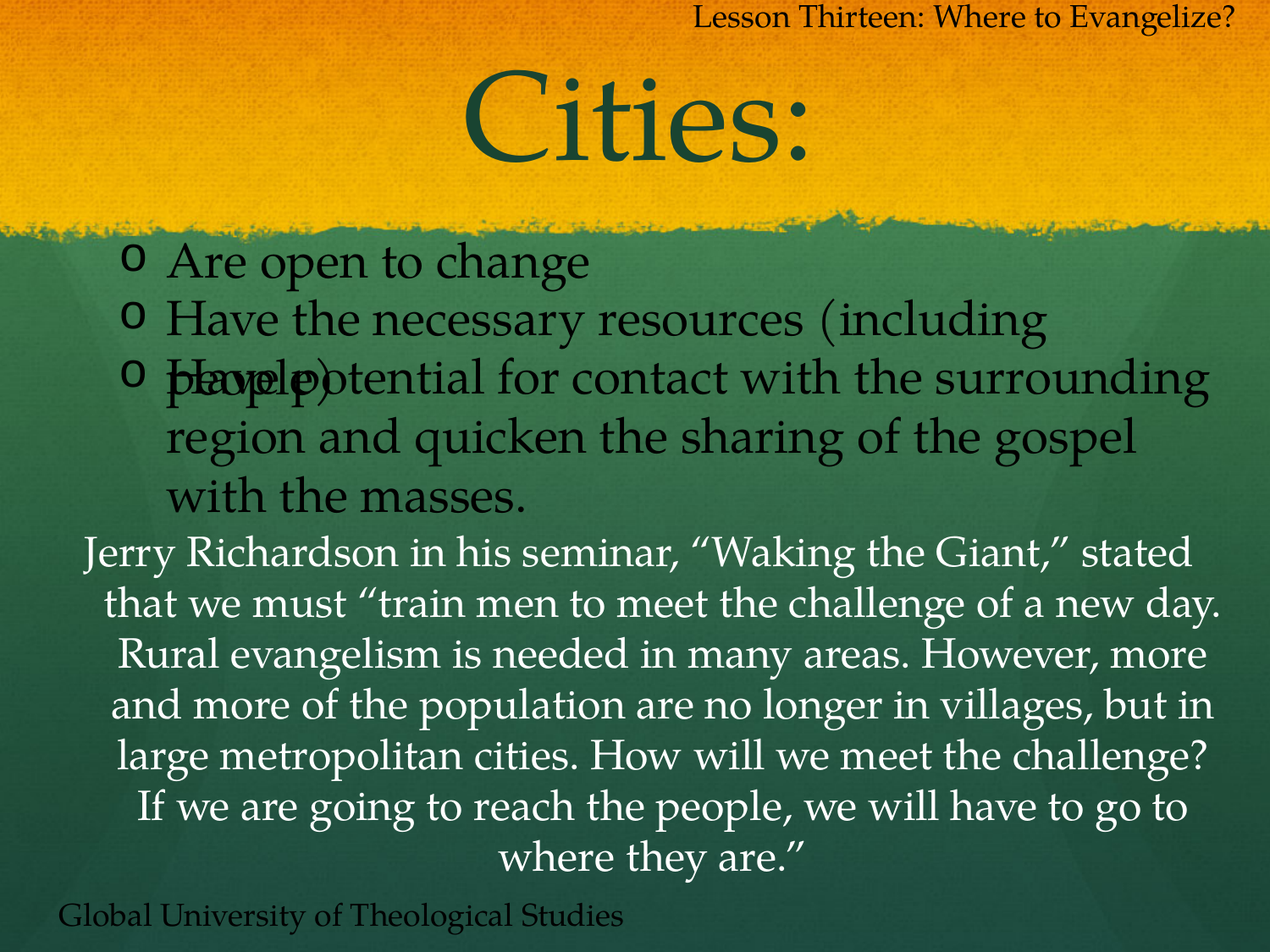

Lesson Thirteen: Where to Evangelize?

# Cities:
Are open to change
Have the necessary resources (including people)
Have potential for contact with the surrounding region and quicken the sharing of the gospel with the masses.

Jerry Richardson in his seminar, “Waking the Giant,” stated that we must “train men to meet the challenge of a new day. Rural evangelism is needed in many areas. However, more and more of the population are no longer in villages, but in large metropolitan cities. How will we meet the challenge? If we are going to reach the people, we will have to go to where they are.”
Global University of Theological Studies